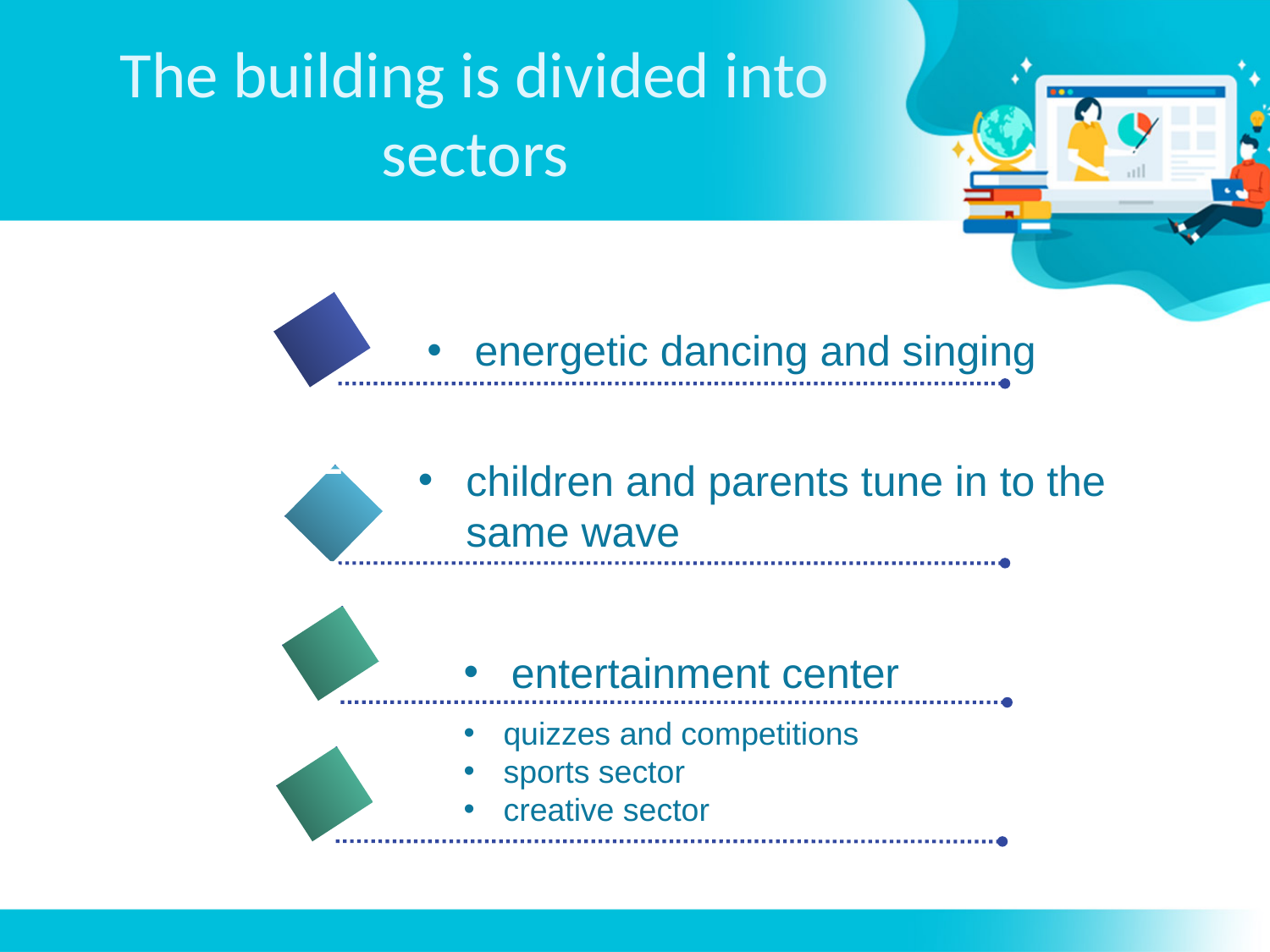

# The building is divided into sectors

energetic dancing and singing

2
children and parents tune in to the same wave

3

entertainment center
4

quizzes and competitions
sports sector
creative sector

5